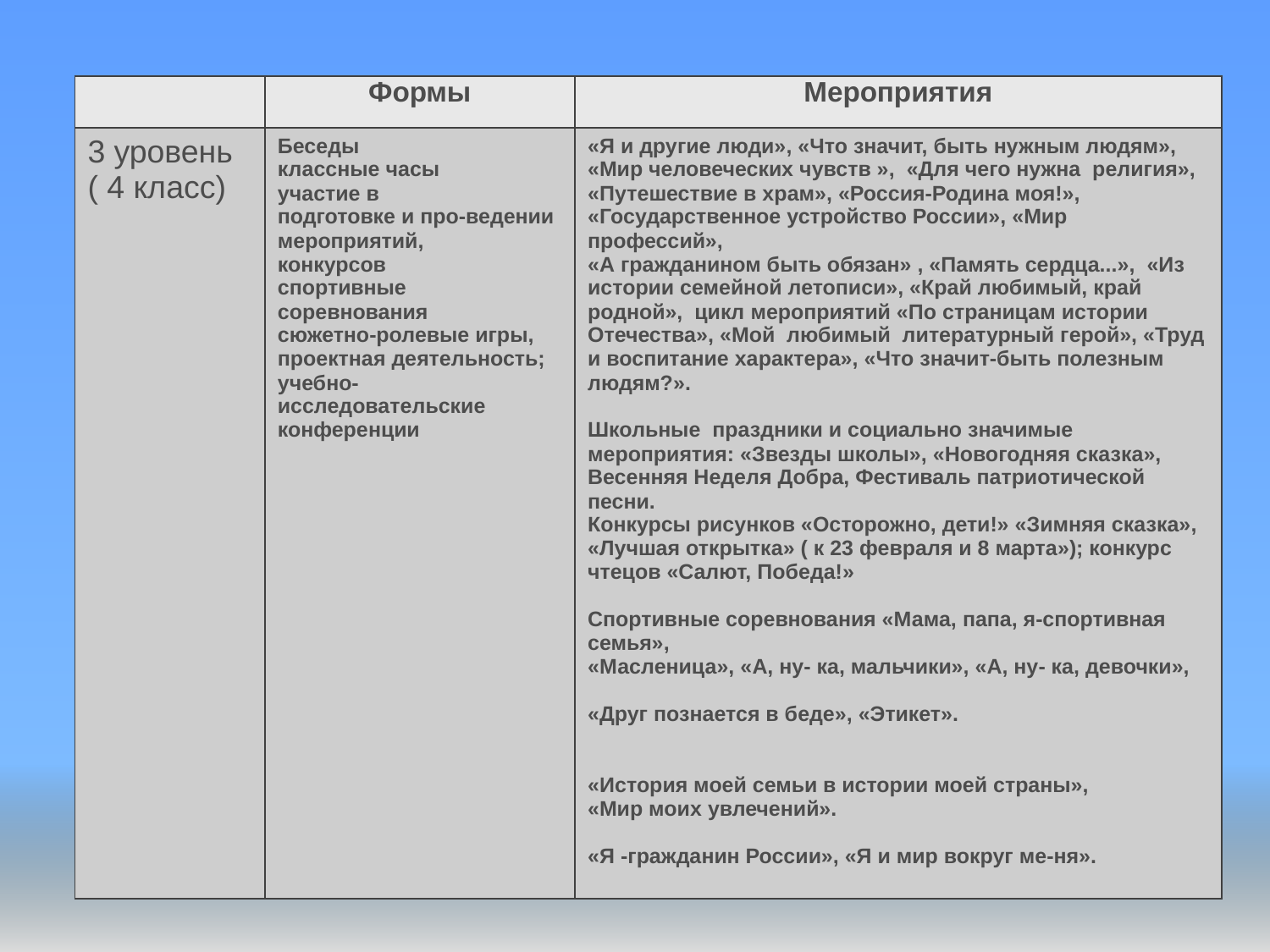

|  | Формы | Мероприятия |
| --- | --- | --- |
| 3 уровень ( 4 класс) | Беседы классные часы участие в подготовке и про-ведении мероприятий, конкурсов спортивные соревнования сюжетно-ролевые игры, проектная деятельность; учебно-исследовательские конференции | «Я и другие люди», «Что значит, быть нужным людям», «Мир человеческих чувств », «Для чего нужна религия», «Путешествие в храм», «Россия-Родина моя!», «Государственное устройство России», «Мир профессий», «А гражданином быть обязан» , «Память сердца...», «Из истории семейной летописи», «Край любимый, край родной», цикл мероприятий «По страницам истории Отечества», «Мой любимый литературный герой», «Труд и воспитание характера», «Что значит-быть полезным людям?». Школьные праздники и социально значимые мероприятия: «Звезды школы», «Новогодняя сказка», Весенняя Неделя Добра, Фестиваль патриотической песни. Конкурсы рисунков «Осторожно, дети!» «Зимняя сказка», «Лучшая открытка» ( к 23 февраля и 8 марта»); конкурс чтецов «Салют, Победа!» Спортивные соревнования «Мама, папа, я-спортивная семья», «Масленица», «А, ну- ка, мальчики», «А, ну- ка, девочки», «Друг познается в беде», «Этикет». «История моей семьи в истории моей страны», «Мир моих увлечений». «Я -гражданин России», «Я и мир вокруг ме-ня». |